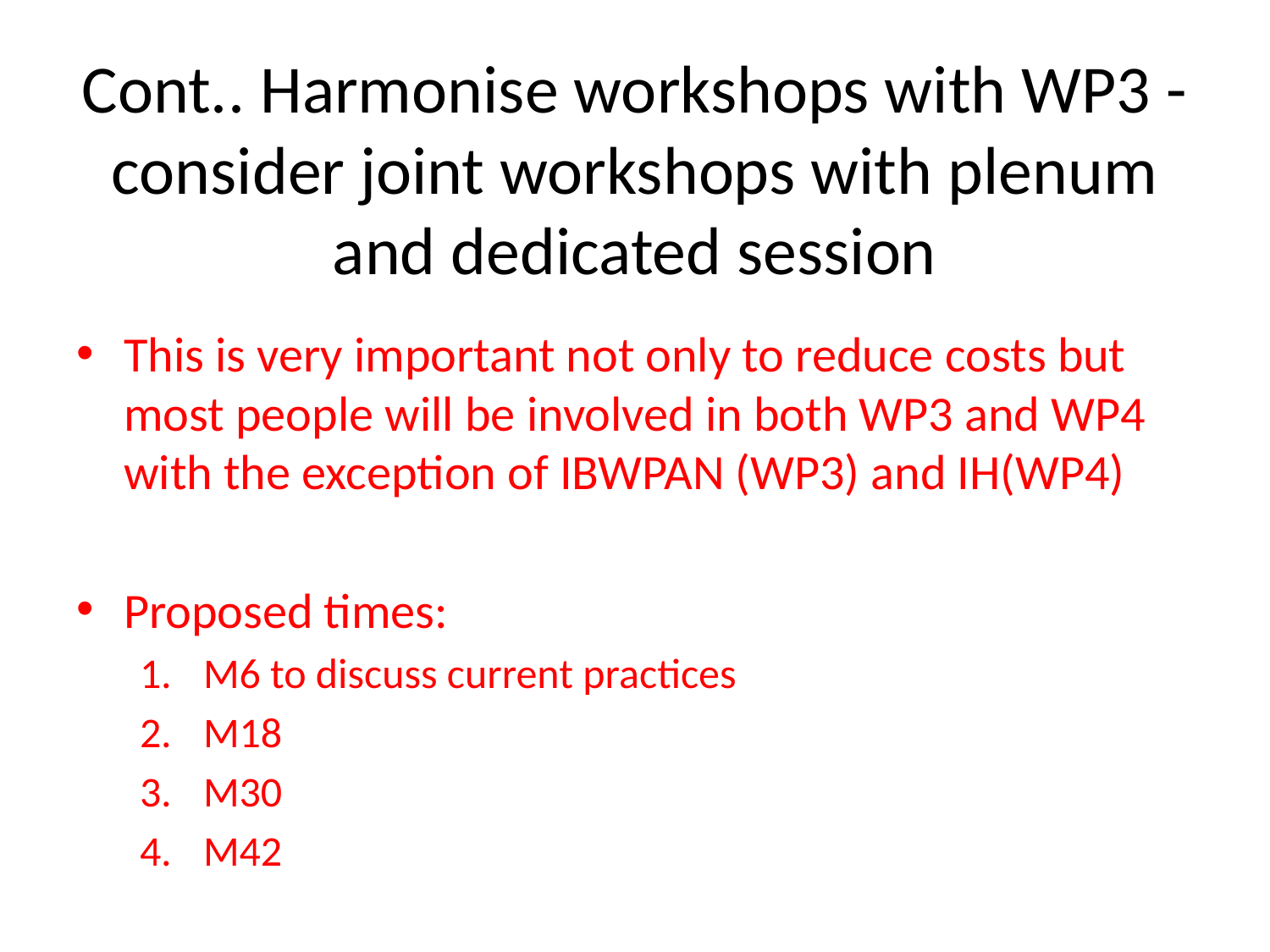

# Cont.. Harmonise workshops with WP3 - consider joint workshops with plenum and dedicated session
This is very important not only to reduce costs but most people will be involved in both WP3 and WP4 with the exception of IBWPAN (WP3) and IH(WP4)

Proposed times:
M6 to discuss current practices
M18
M30
M42